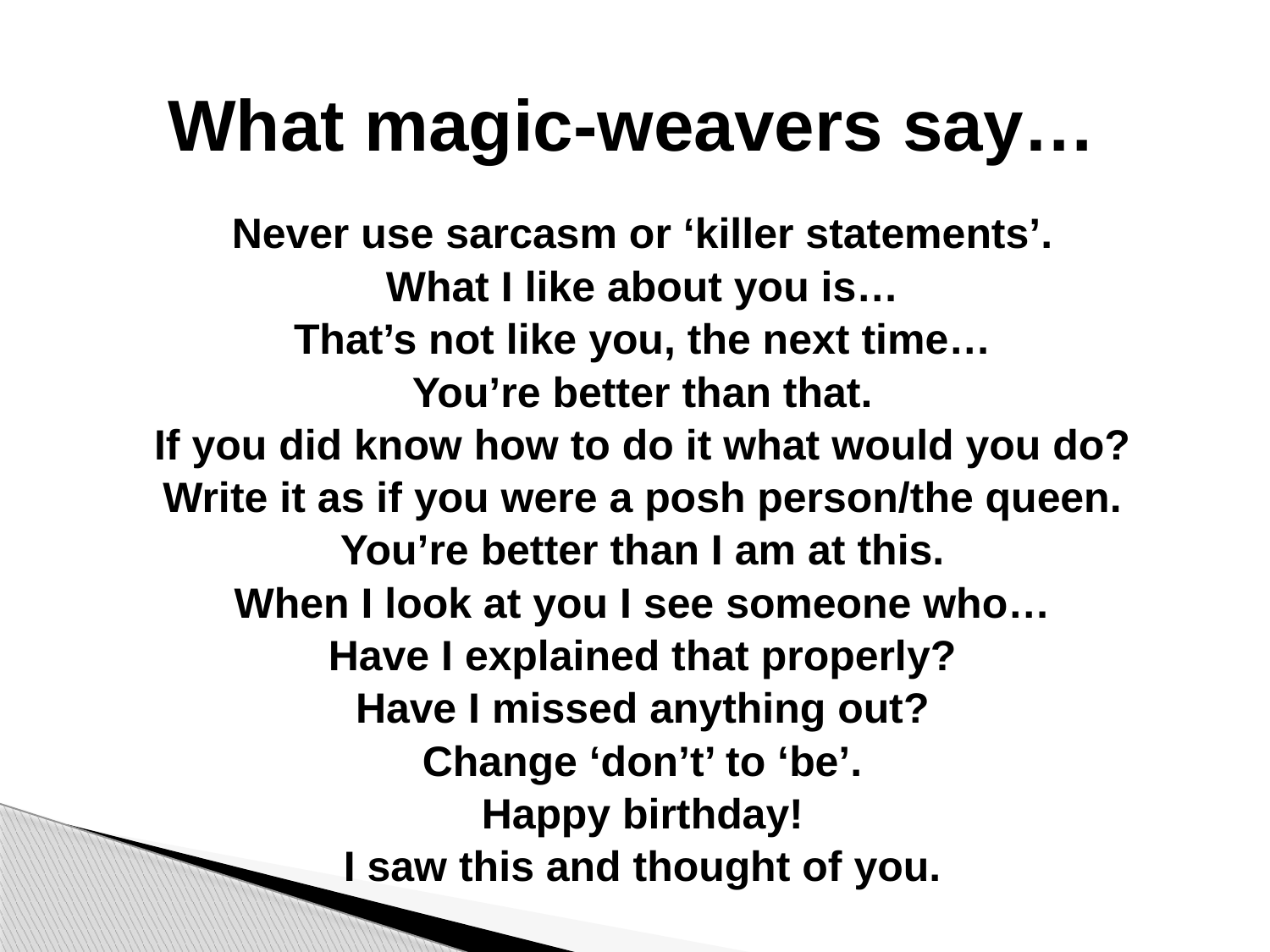

# What magic-weavers say…
Never use sarcasm or ‘killer statements’.
What I like about you is…
That’s not like you, the next time…
You’re better than that.
If you did know how to do it what would you do?
Write it as if you were a posh person/the queen.
You’re better than I am at this.
When I look at you I see someone who…
Have I explained that properly?
Have I missed anything out?
Change ‘don’t’ to ‘be’.
Happy birthday!
I saw this and thought of you.